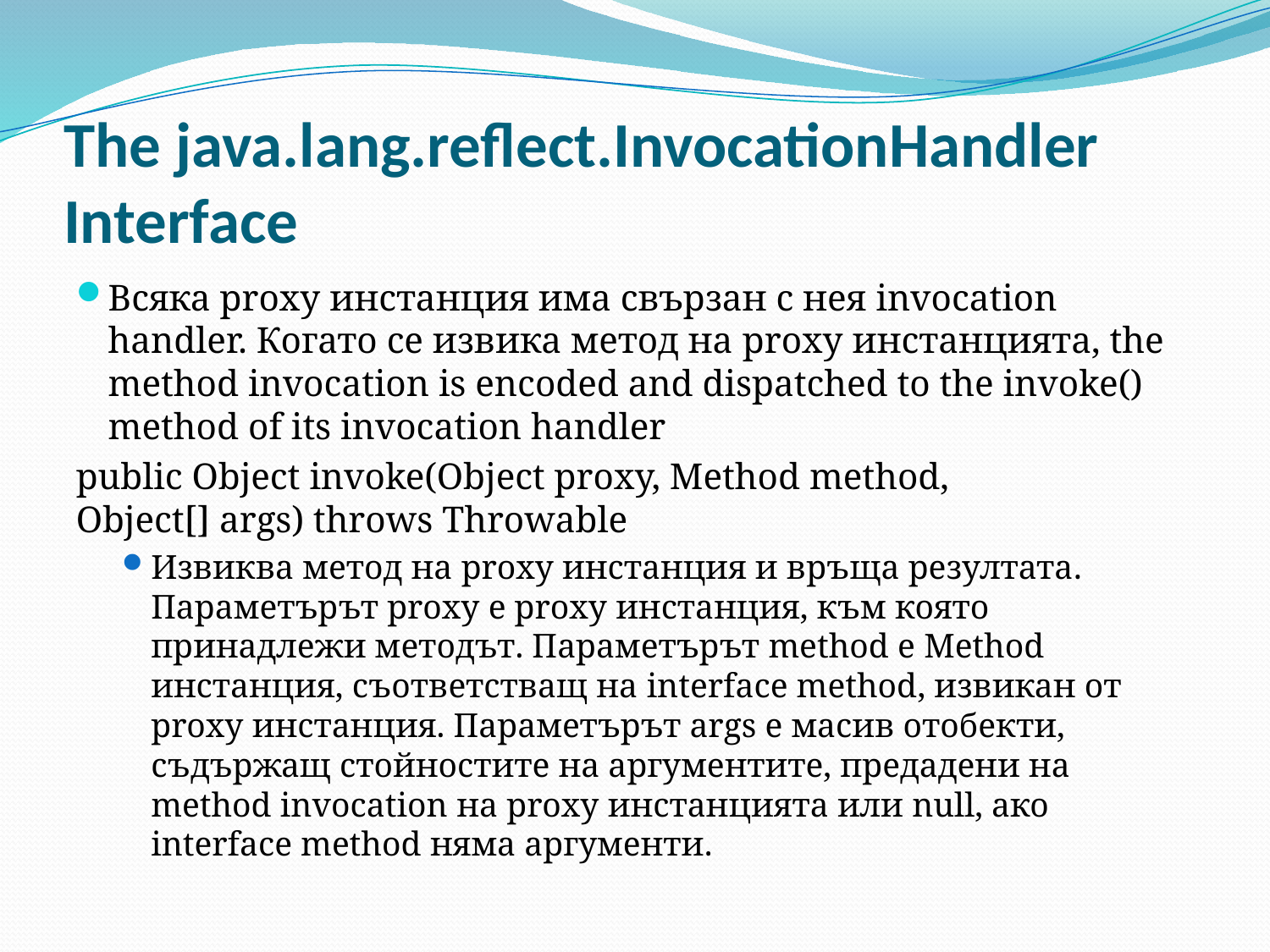

# The java.lang.reflect.InvocationHandler Interface
Всяка proxy инстанция има свързан с нея invocation handler. Когато се извика метод на proxy инстанцията, the method invocation is encoded and dispatched to the invoke() method of its invocation handler
public Object invoke(Object proxy, Method method,
Object[] args) throws Throwable
Извиква метод на proxy инстанция и връща резултата.
Параметърът proxy е proxy инстанция, към която принадлежи методът. Параметърът method е Method инстанция, съответстващ на interface method, извикан от  proxy инстанция. Параметърът args е масив отобекти, съдържащ стойностите на аргументите, предадени на method invocation на proxy инстанцията или null, ако interface method няма аргументи.